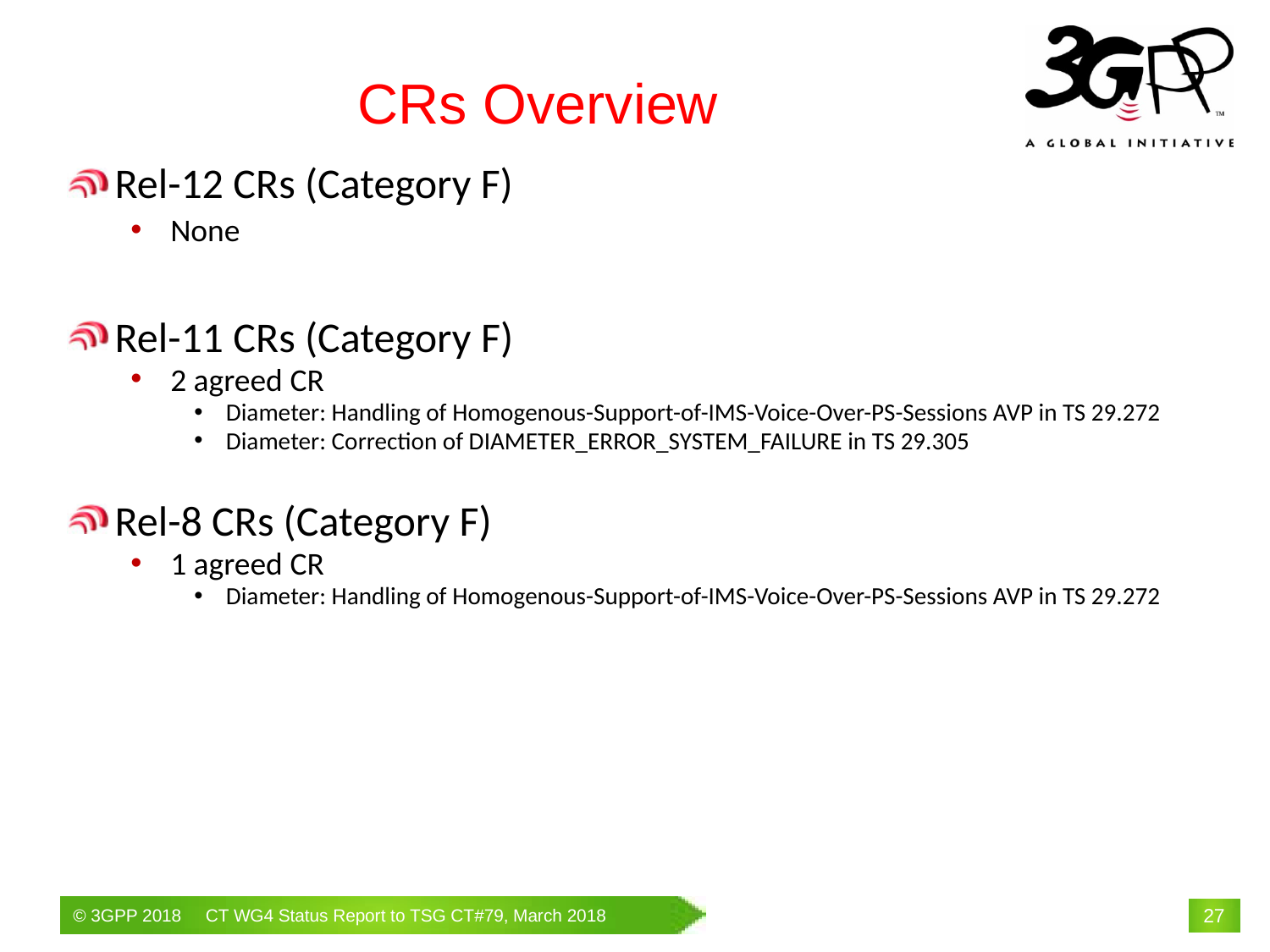

# CRs Overview
Rel-12 CRs (Category F)
None

Rel-11 CRs (Category F)
2 agreed CR
Diameter: Handling of Homogenous-Support-of-IMS-Voice-Over-PS-Sessions AVP in TS 29.272
Diameter: Correction of DIAMETER_ERROR_SYSTEM_FAILURE in TS 29.305

Rel-8 CRs (Category F)
1 agreed CR
Diameter: Handling of Homogenous-Support-of-IMS-Voice-Over-PS-Sessions AVP in TS 29.272